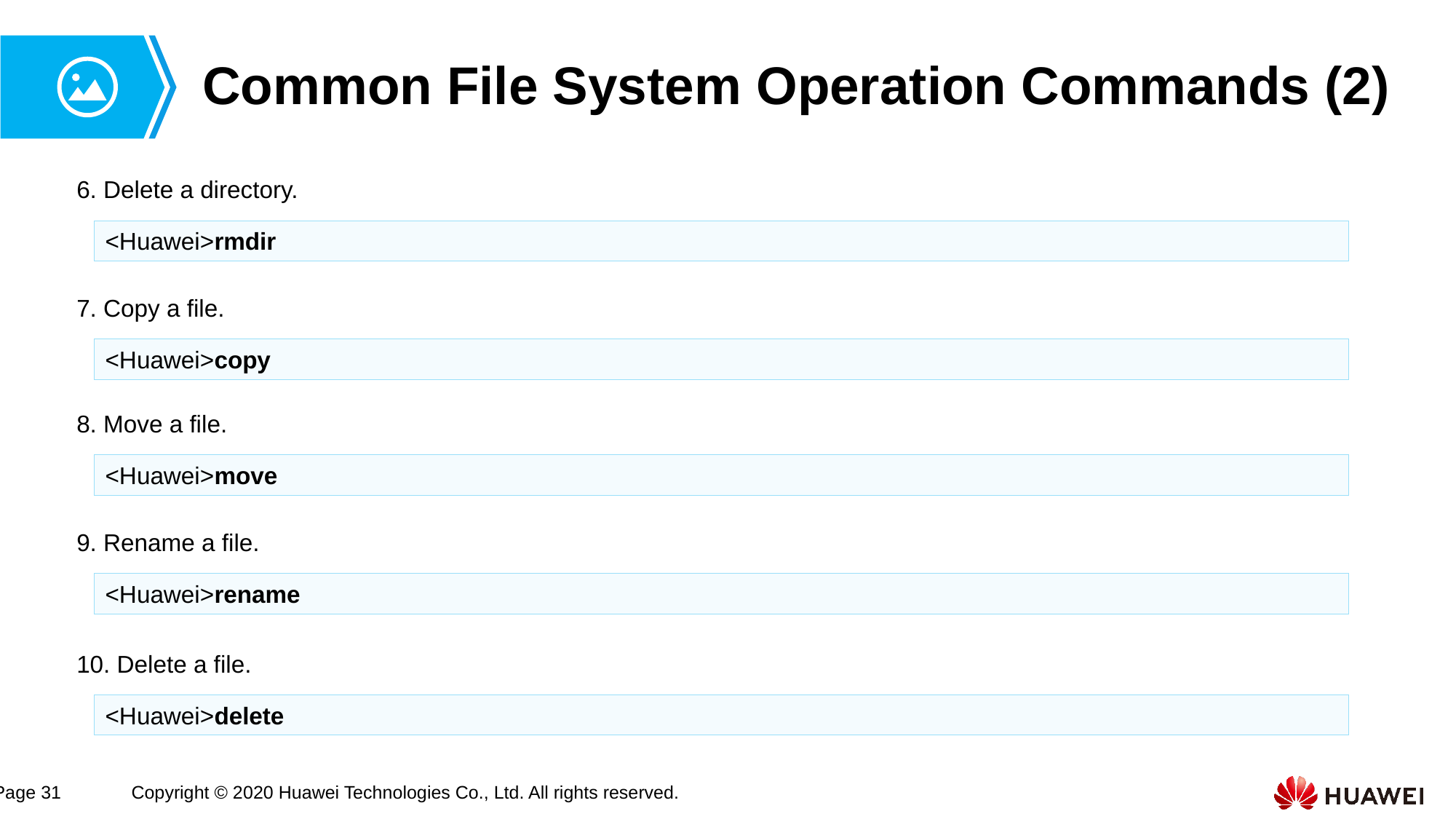

# Common File System Operation Commands (2)
6. Delete a directory.
<Huawei>rmdir
7. Copy a file.
<Huawei>copy
8. Move a file.
<Huawei>move
9. Rename a file.
<Huawei>rename
10. Delete a file.
<Huawei>delete